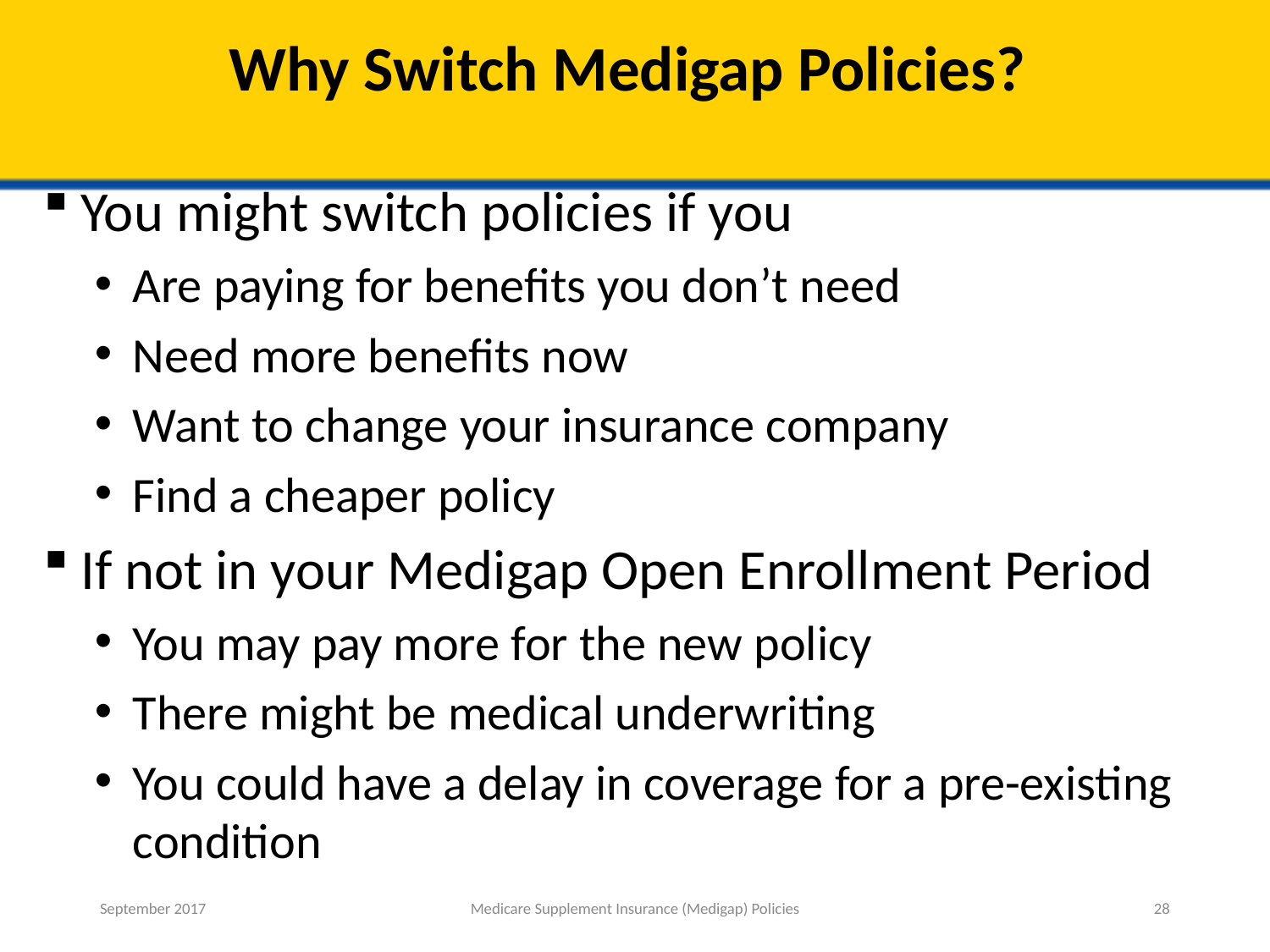

# Why Switch Medigap Policies?
You might switch policies if you
Are paying for benefits you don’t need
Need more benefits now
Want to change your insurance company
Find a cheaper policy
If not in your Medigap Open Enrollment Period
You may pay more for the new policy
There might be medical underwriting
You could have a delay in coverage for a pre-existing condition

September 2017
Medicare Supplement Insurance (Medigap) Policies
28